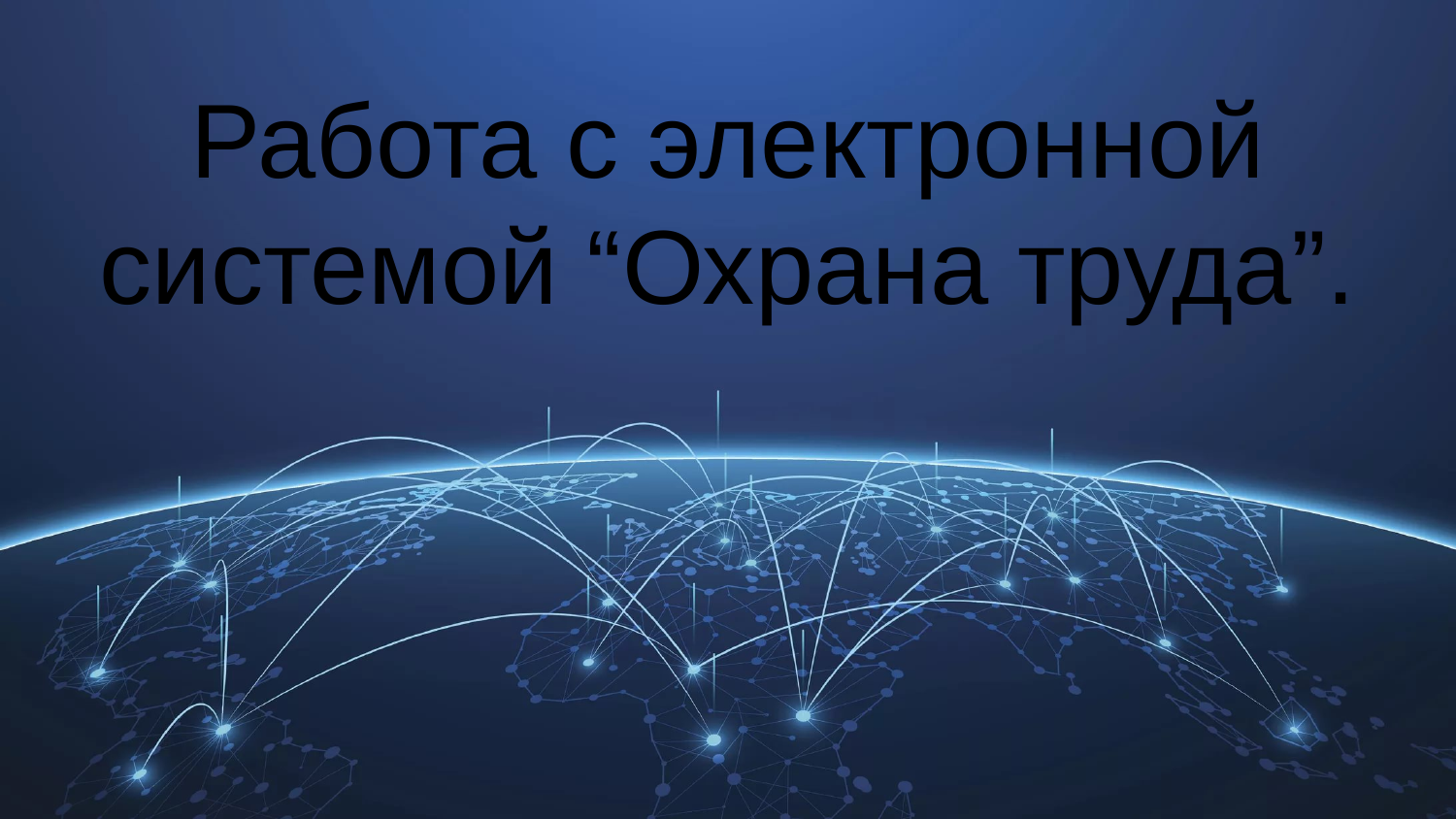

# Работа с электронной системой “Охрана труда”.